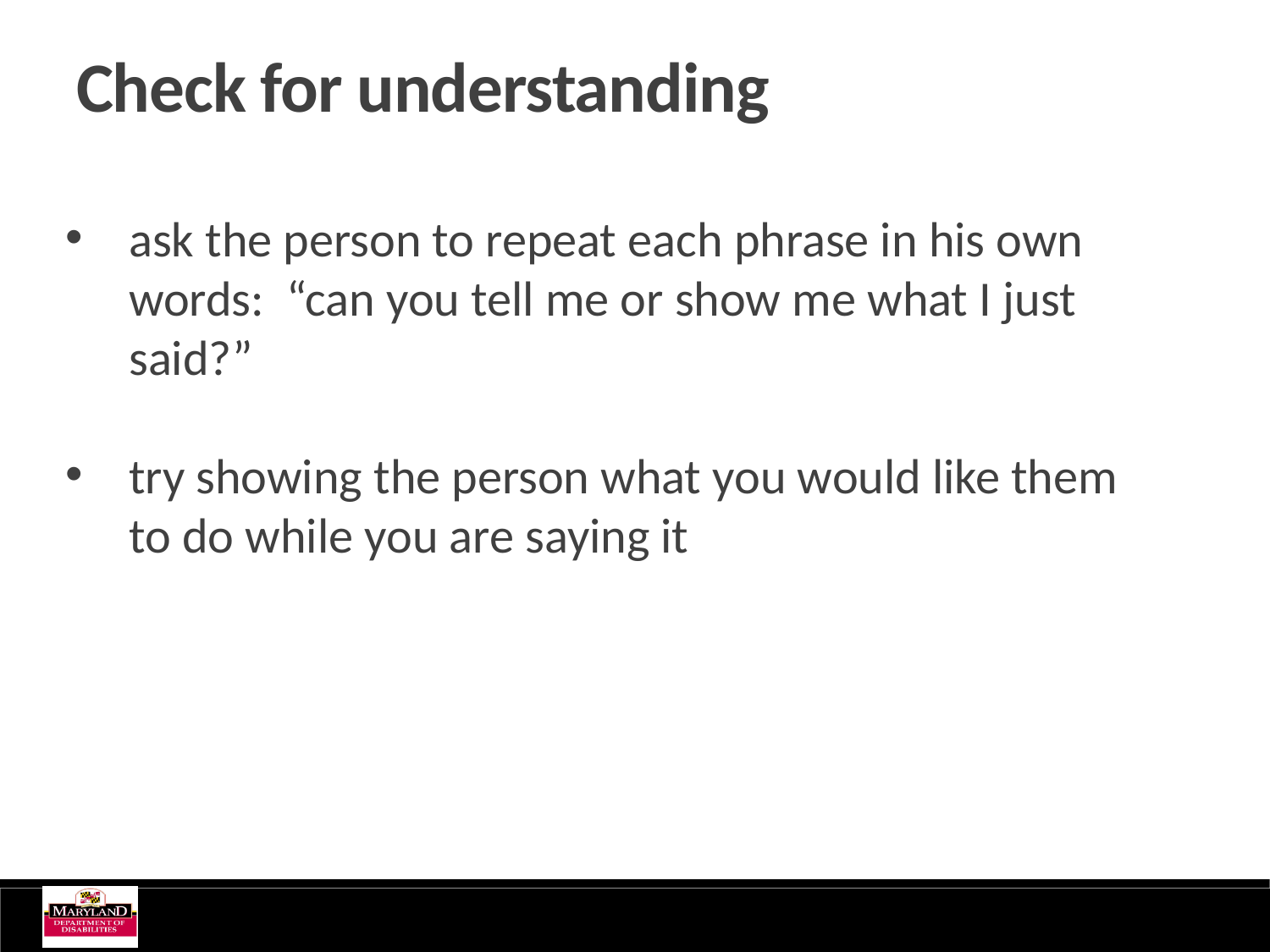

Check for understanding
ask the person to repeat each phrase in his own words:  “can you tell me or show me what I just said?”

try showing the person what you would like them to do while you are saying it